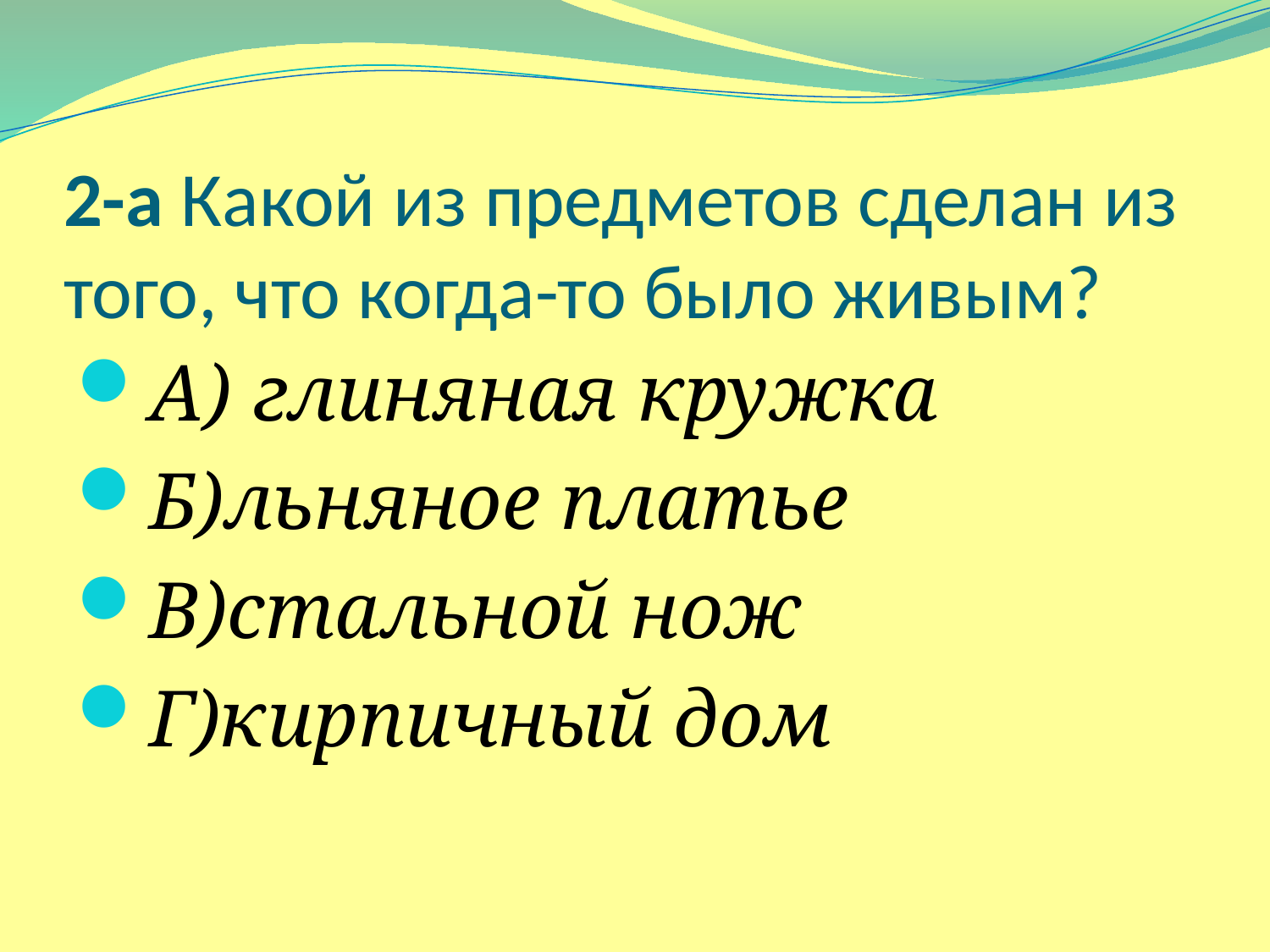

# 2-а Какой из предметов сделан из того, что когда-то было живым?
А) глиняная кружка
Б)льняное платье
В)стальной нож
Г)кирпичный дом